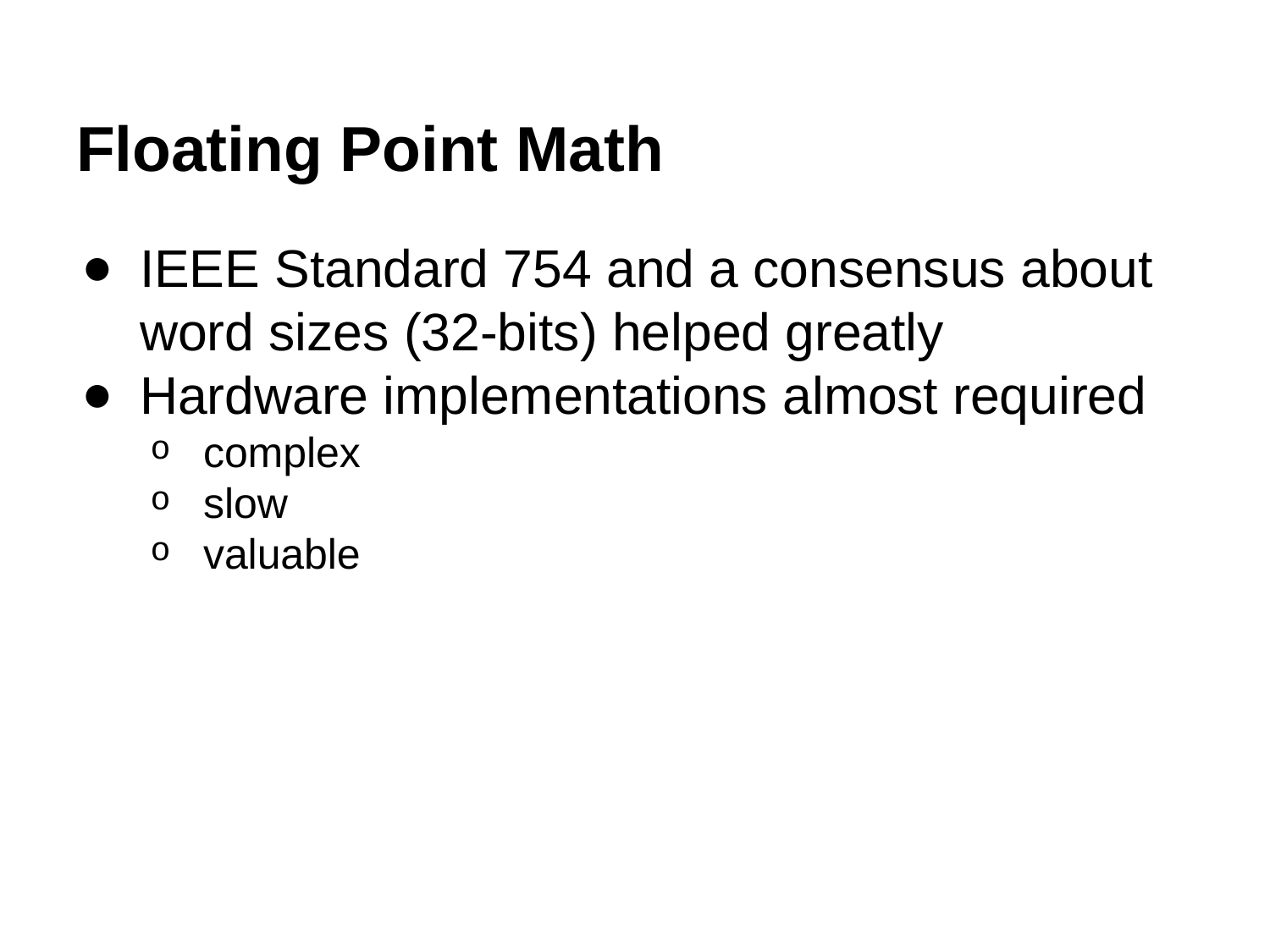

# Floating Point Math
IEEE Standard 754 and a consensus about word sizes (32-bits) helped greatly
Hardware implementations almost required
complex
slow
valuable